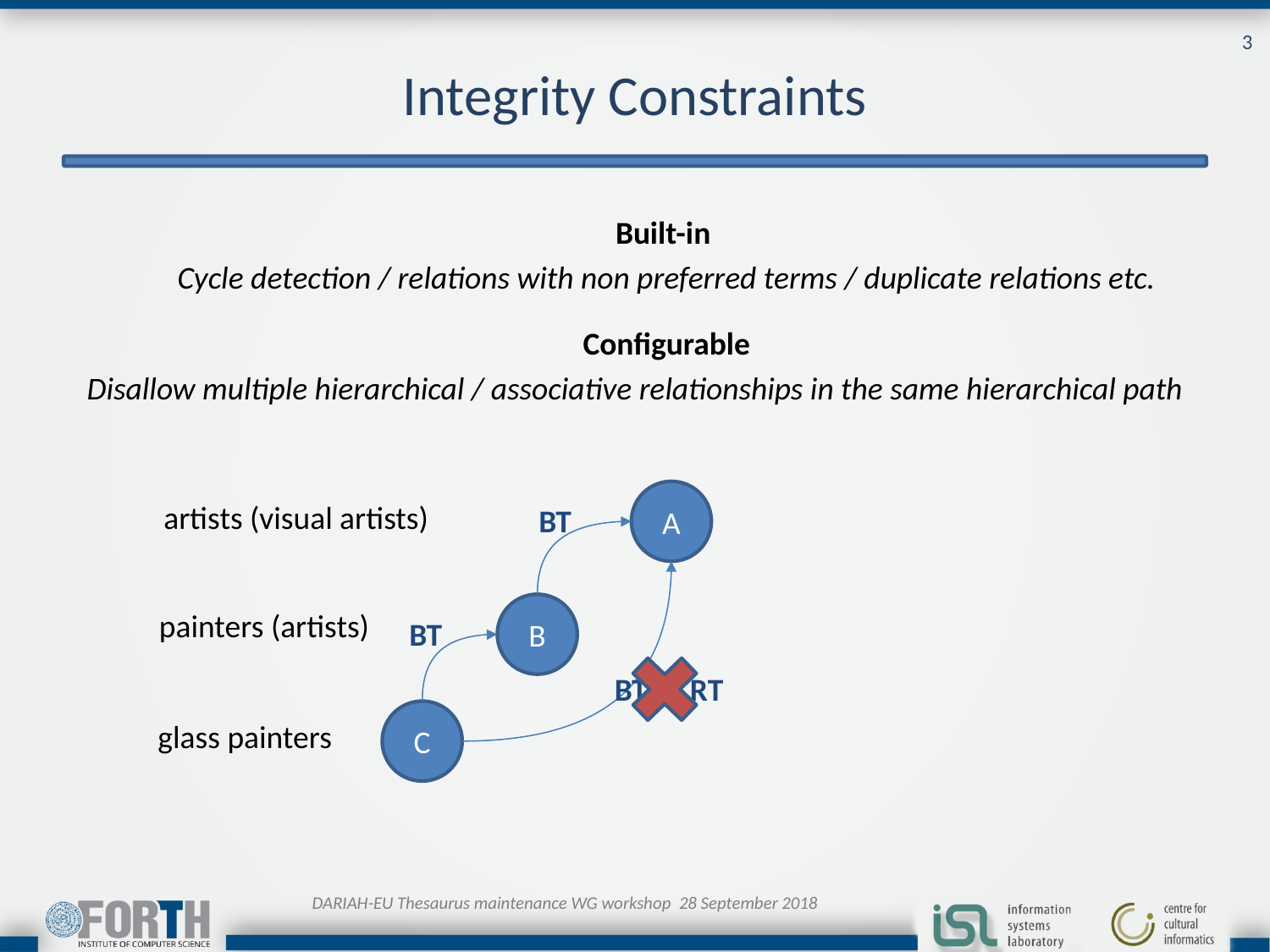

3
# Integrity Constraints
Built-in
Cycle detection / relations with non preferred terms / duplicate relations etc.

Configurable
Disallow multiple hierarchical / associative relationships in the same hierarchical path

A
artists (visual artists)
BT
BT or RT
B
painters (artists)
BT

C
glass painters